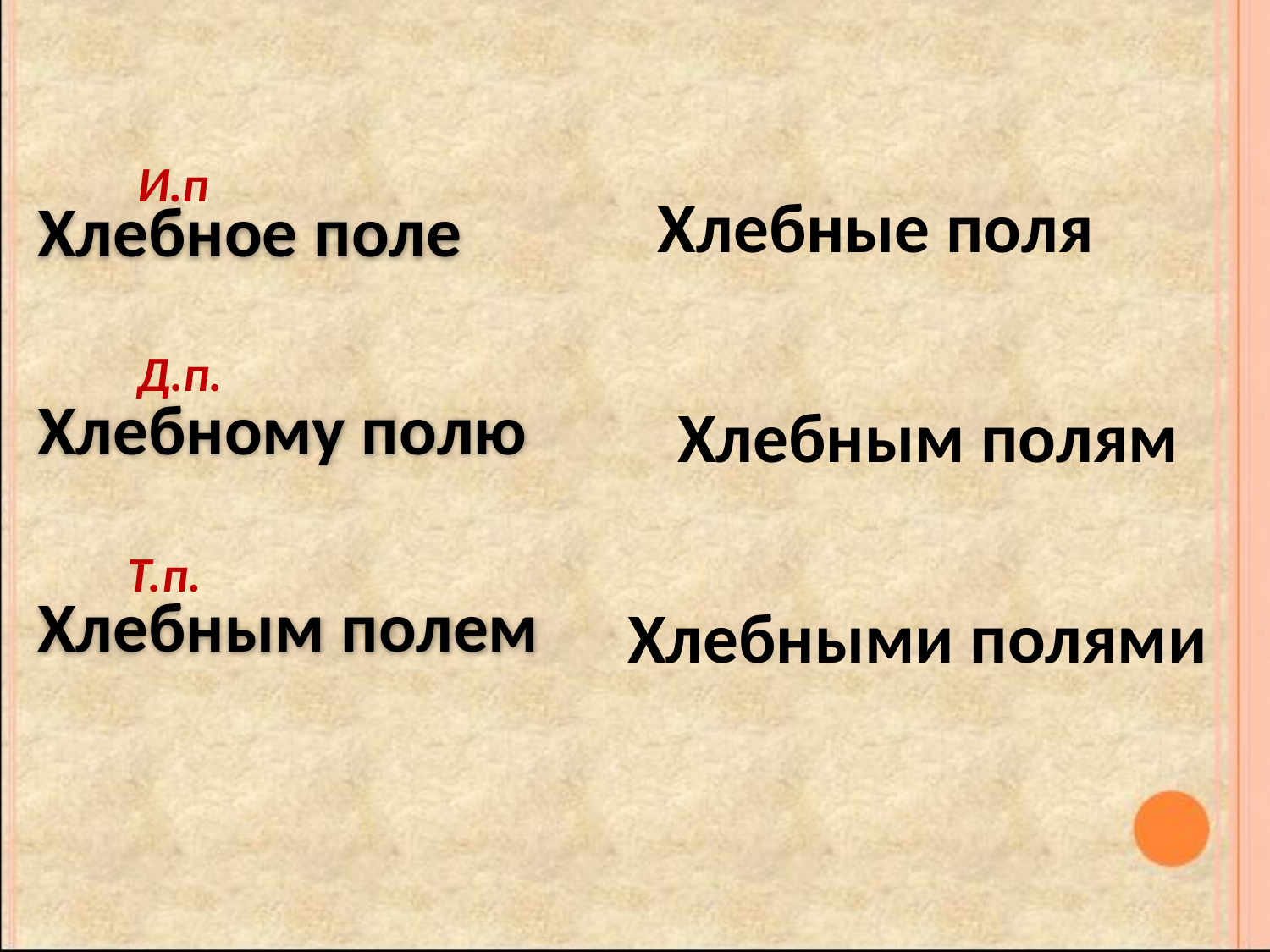

Хлебное поле

Хлебному полю

Хлебным полем
И.п
Хлебные поля
Д.п.
Хлебным полям
Т.п.
Хлебными полями